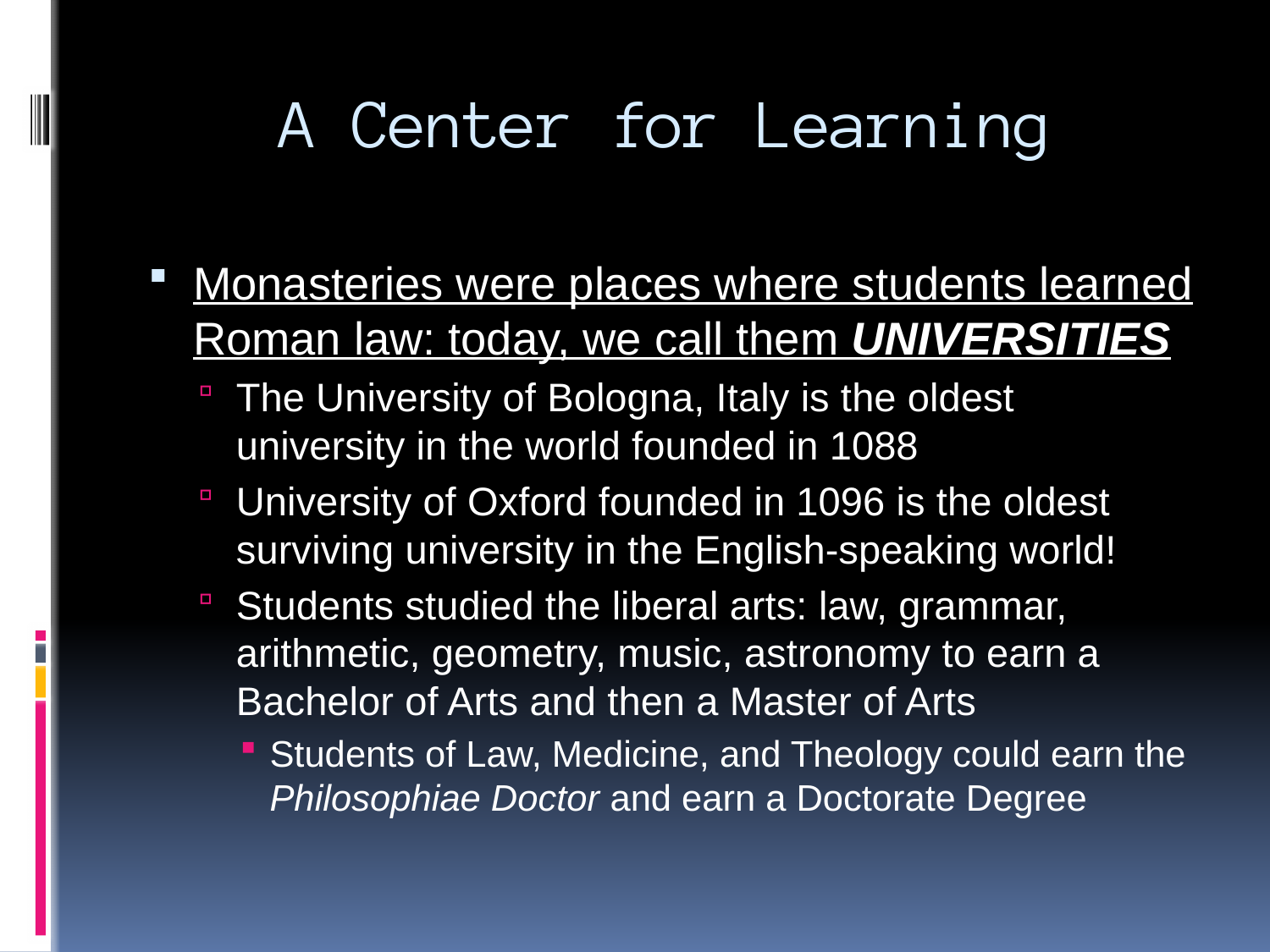

# A Center for Learning
Monasteries were places where students learned Roman law: today, we call them UNIVERSITIES
The University of Bologna, Italy is the oldest university in the world founded in 1088
University of Oxford founded in 1096 is the oldest surviving university in the English-speaking world!
Students studied the liberal arts: law, grammar, arithmetic, geometry, music, astronomy to earn a Bachelor of Arts and then a Master of Arts
Students of Law, Medicine, and Theology could earn the Philosophiae Doctor and earn a Doctorate Degree